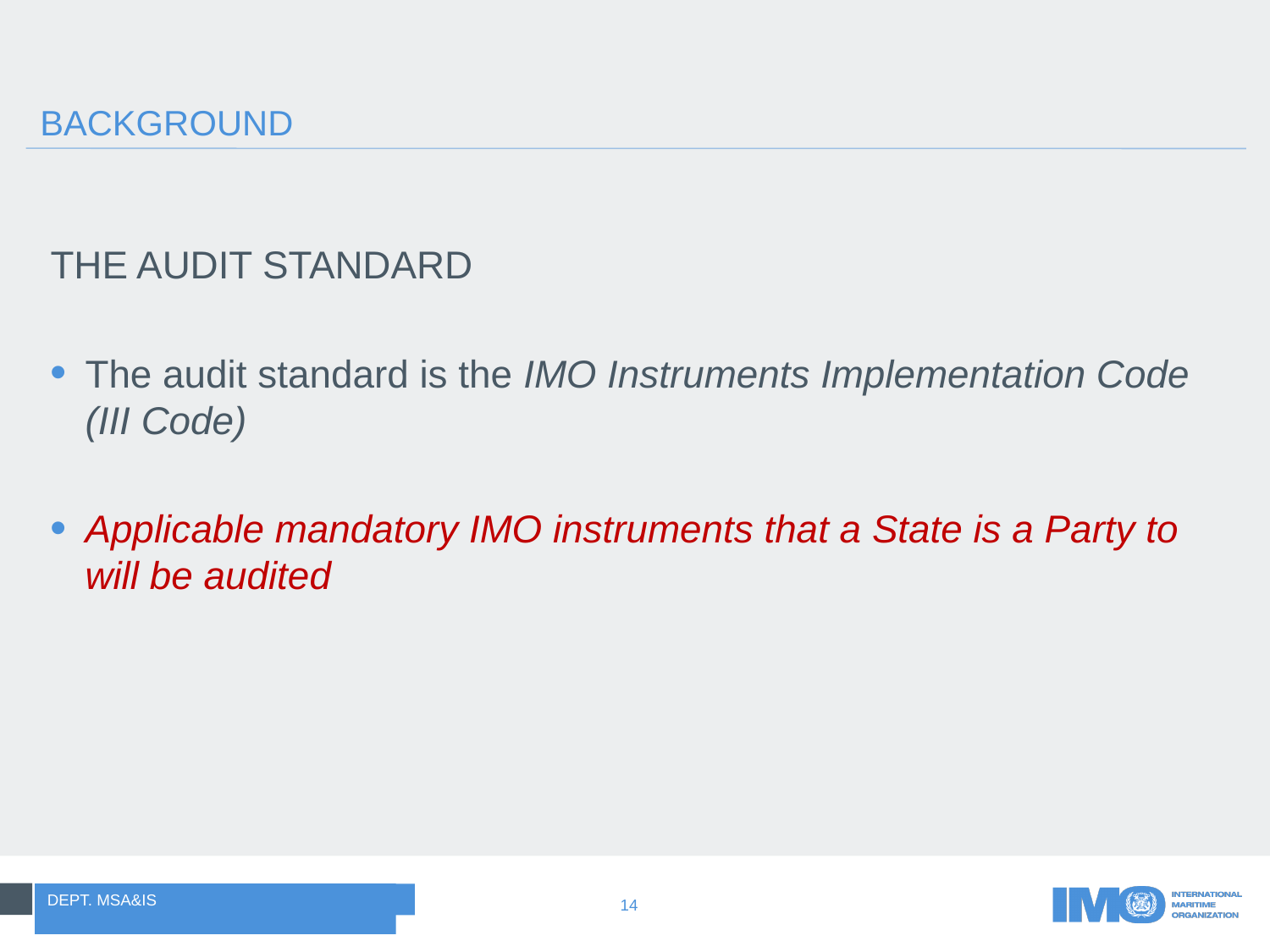

# BACKGROUND

THE AUDIT STANDARD

The audit standard is the IMO Instruments Implementation Code (III Code)

Applicable mandatory IMO instruments that a State is a Party to will be audited